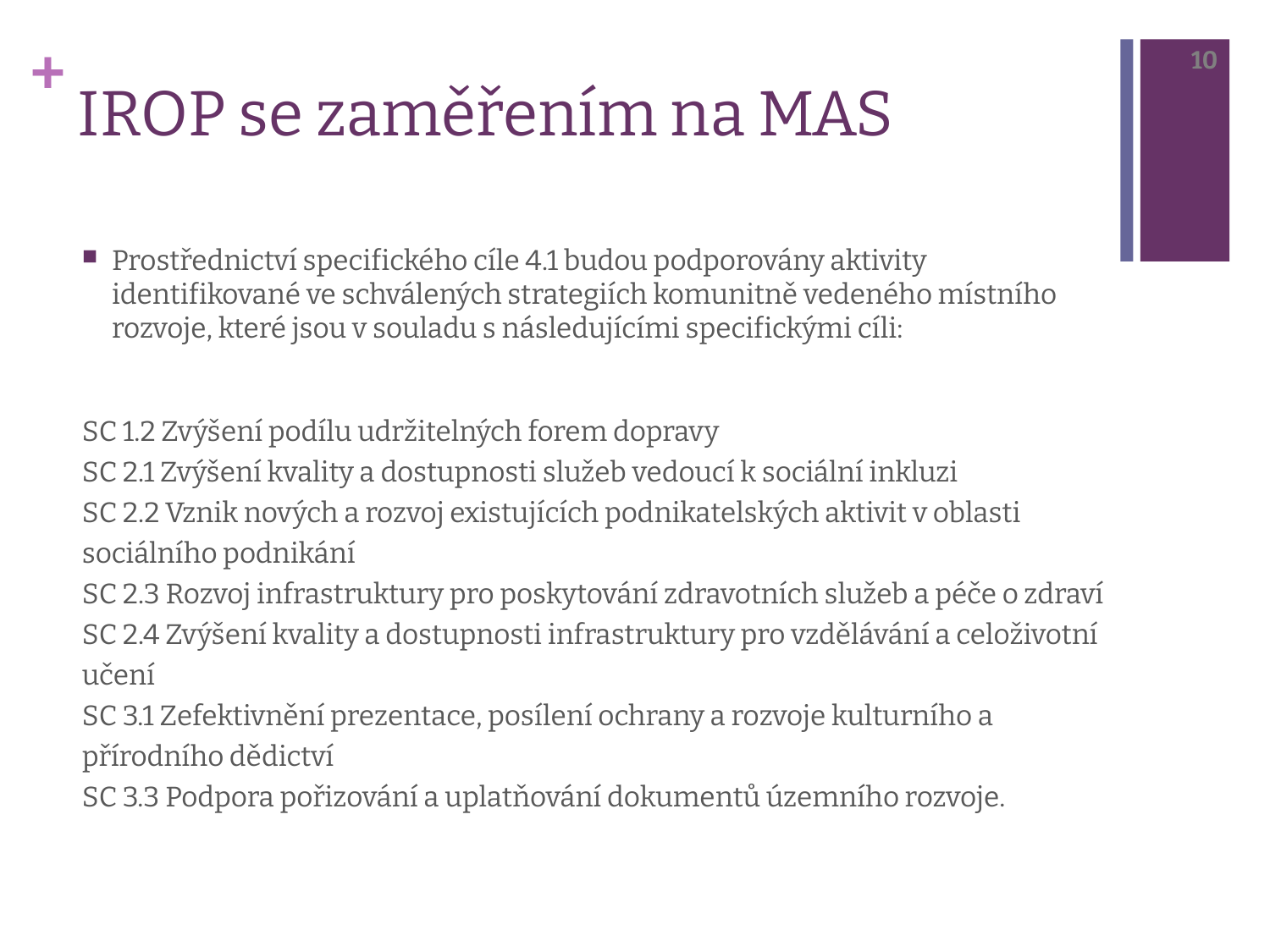

10
# IROP se zaměřením na MAS
Prostřednictví specifického cíle 4.1 budou podporovány aktivity identifikované ve schválených strategiích komunitně vedeného místního rozvoje, které jsou v souladu s následujícími specifickými cíli:

SC 1.2 Zvýšení podílu udržitelných forem dopravy
SC 2.1 Zvýšení kvality a dostupnosti služeb vedoucí k sociální inkluzi
SC 2.2 Vznik nových a rozvoj existujících podnikatelských aktivit v oblasti sociálního podnikání
SC 2.3 Rozvoj infrastruktury pro poskytování zdravotních služeb a péče o zdraví
SC 2.4 Zvýšení kvality a dostupnosti infrastruktury pro vzdělávání a celoživotní učení
SC 3.1 Zefektivnění prezentace, posílení ochrany a rozvoje kulturního a přírodního dědictví
SC 3.3 Podpora pořizování a uplatňování dokumentů územního rozvoje.